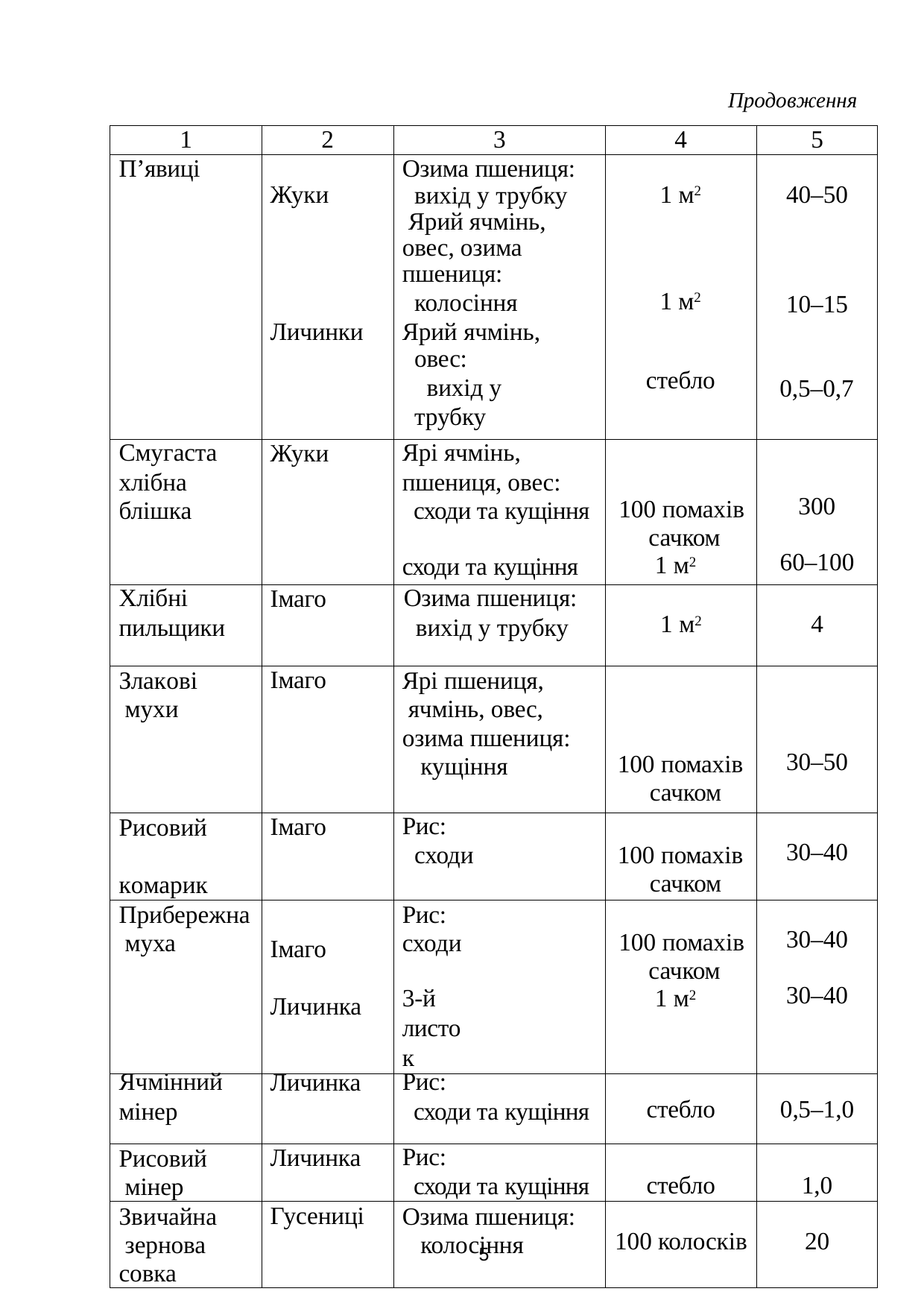

Продовження
| 1 | 2 | 3 | 4 | 5 |
| --- | --- | --- | --- | --- |
| П’явиці | Жуки Личинки | Озима пшениця: вихід у трубку Ярий ячмінь, овес, озима пшениця: колосіння Ярий ячмінь, овес: вихід у трубку | 1 м2 1 м2 стебло | 40–50 10–15 0,5–0,7 |
| Смугаста хлібна блішка | Жуки | Ярі ячмінь, пшениця, овес: сходи та кущіння сходи та кущіння | 100 помахів сачком 1 м2 | 300 60–100 |
| Хлібні пильщики | Імаго | Озима пшениця: вихід у трубку | 1 м2 | 4 |
| Злакові мухи | Імаго | Ярі пшениця, ячмінь, овес, озима пшениця: кущіння | 100 помахів сачком | 30–50 |
| Рисовий комарик | Імаго | Рис: сходи | 100 помахів сачком | 30–40 |
| Прибережна муха | Імаго Личинка | Рис: сходи 3-й листок | 100 помахів сачком 1 м2 | 30–40 30–40 |
| Ячмінний мінер | Личинка | Рис: сходи та кущіння | стебло | 0,5–1,0 |
| Рисовий мінер | Личинка | Рис: сходи та кущіння | стебло | 1,0 |
| Звичайна зернова совка | Гусениці | Озима пшениця: колосіння | 100 колосків | 20 |
5